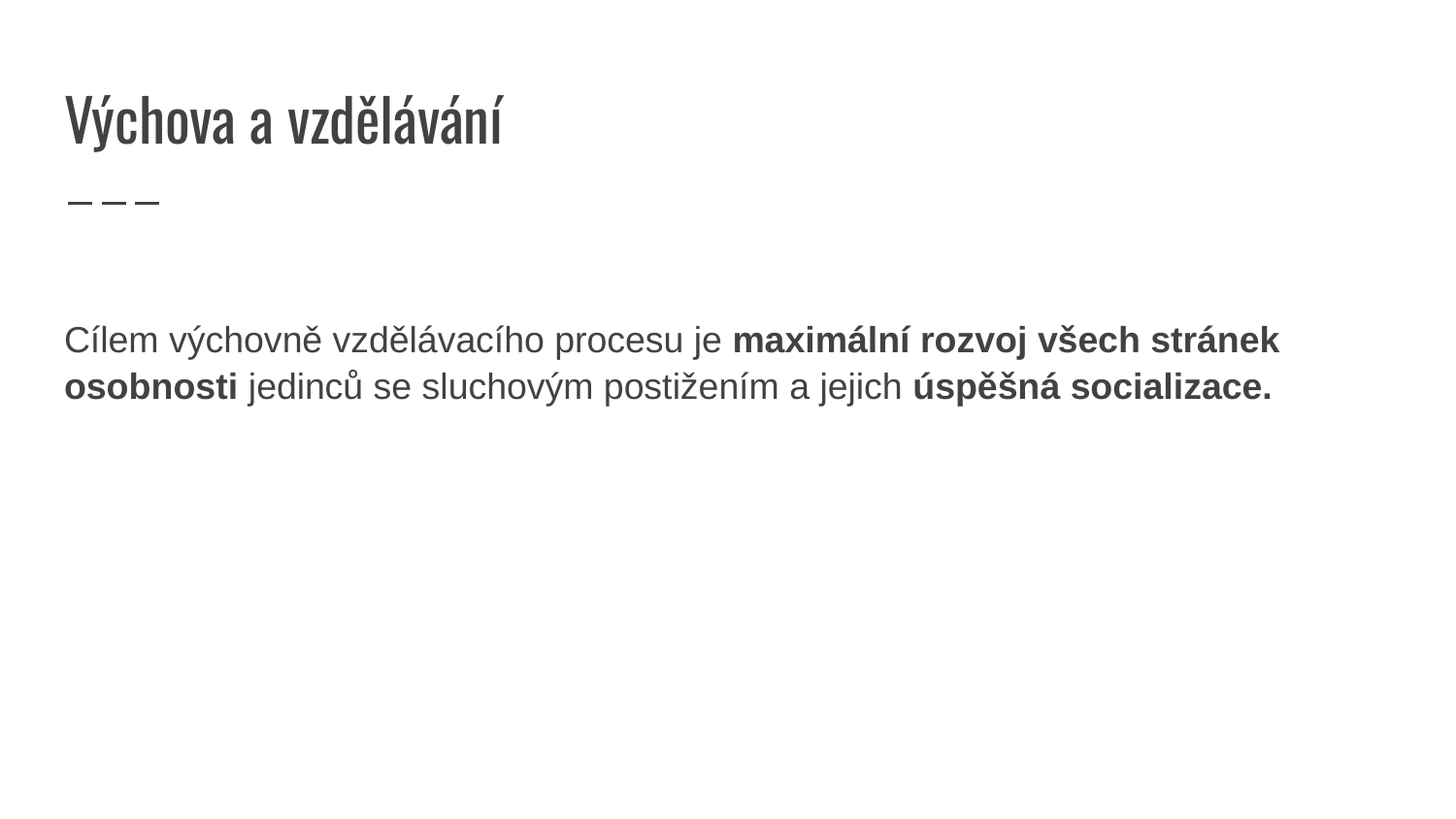

# Výchova a vzdělávání

Cílem výchovně vzdělávacího procesu je maximální rozvoj všech stránek osobnosti jedinců se sluchovým postižením a jejich úspěšná socializace.